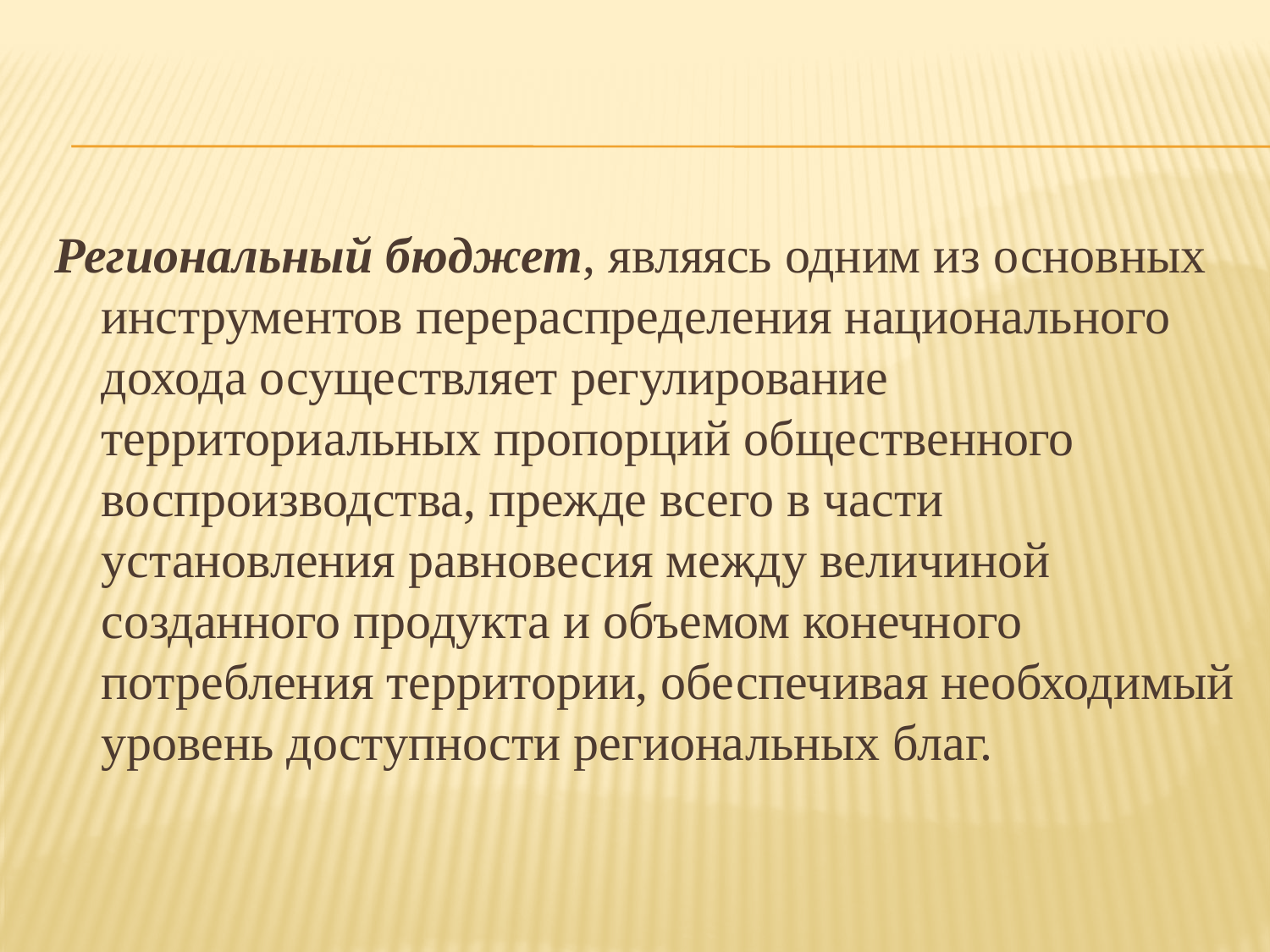

Региональный бюджет, являясь одним из основных инструментов перераспределения национального дохода осуществляет регулирование территориальных пропорций общественного воспроизводства, прежде всего в части установления равновесия между величиной созданного продукта и объемом конечного потребления территории, обеспечивая необходимый уровень доступности региональных благ.